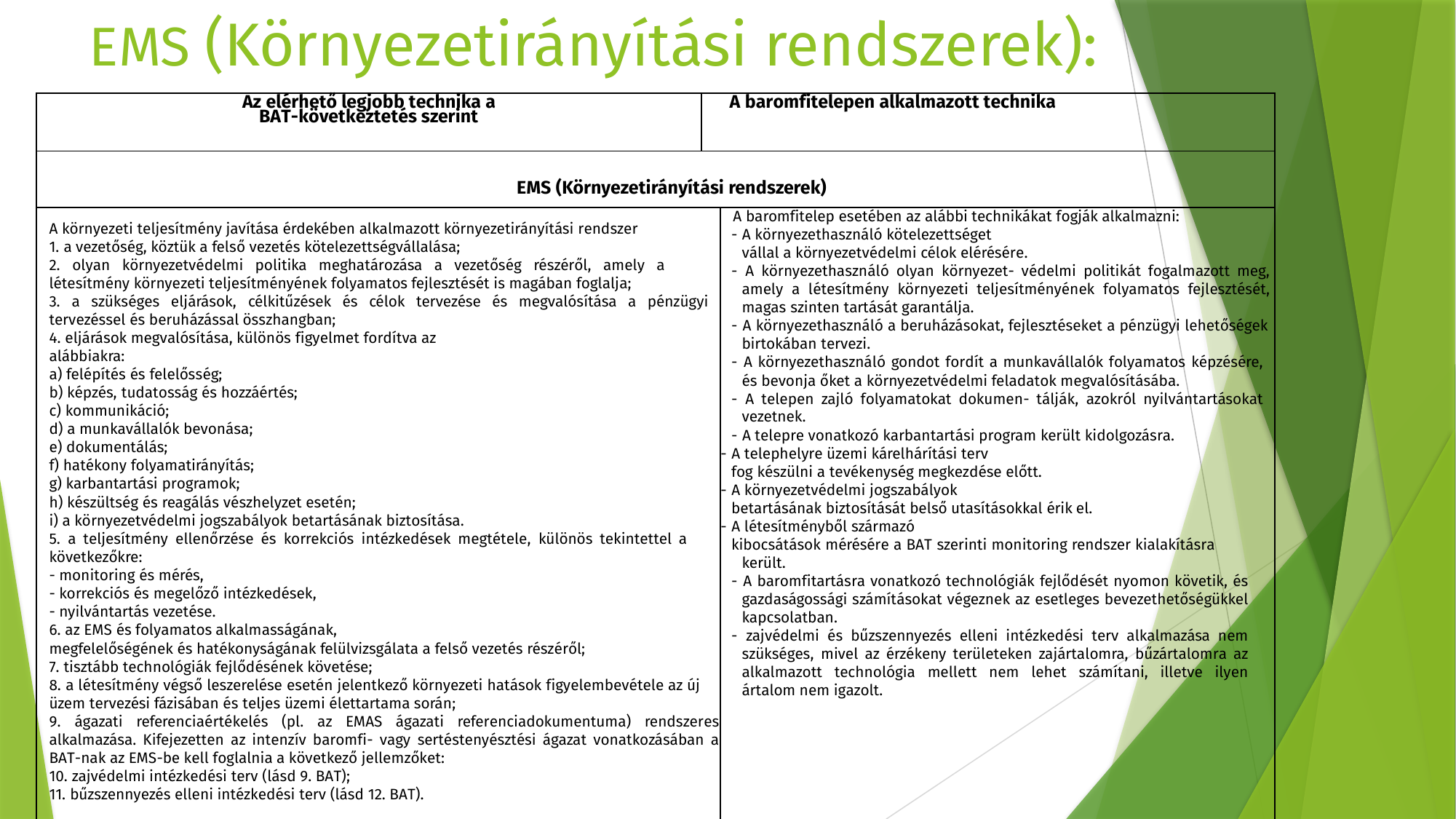

# EMS (Környezetirányítási rendszerek):
| Az elérhető legjobb technika a BAT-következtetés szerint | A baromfitelepen alkalmazott technika |  |
| --- | --- | --- |
| EMS (Környezetirányítási rendszerek) |  |  |
| A környezeti teljesítmény javítása érdekében alkalmazott környezetirányítási rendszer 1. a vezetőség, köztük a felső vezetés kötelezettségvállalása; 2. olyan környezetvédelmi politika meghatározása a vezetőség részéről, amely a létesítmény környezeti teljesítményének folyamatos fejlesztését is magában foglalja; 3. a szükséges eljárások, célkitűzések és célok tervezése és megvalósítása a pénzügyi tervezéssel és beruházással összhangban; 4. eljárások megvalósítása, különös figyelmet fordítva az alábbiakra: a) felépítés és felelősség; b) képzés, tudatosság és hozzáértés; c) kommunikáció; d) a munkavállalók bevonása; e) dokumentálás; f) hatékony folyamatirányítás; g) karbantartási programok; h) készültség és reagálás vészhelyzet esetén; i) a környezetvédelmi jogszabályok betartásának biztosítása. 5. a teljesítmény ellenőrzése és korrekciós intézkedések megtétele, különös tekintettel a következőkre: - monitoring és mérés, - korrekciós és megelőző intézkedések, - nyilvántartás vezetése. 6. az EMS és folyamatos alkalmasságának, megfelelőségének és hatékonyságának felülvizsgálata a felső vezetés részéről; 7. tisztább technológiák fejlődésének követése; 8. a létesítmény végső leszerelése esetén jelentkező környezeti hatások figyelembevétele az új üzem tervezési fázisában és teljes üzemi élettartama során; 9. ágazati referenciaértékelés (pl. az EMAS ágazati referenciadokumentuma) rendszeres alkalmazása. Kifejezetten az intenzív baromfi- vagy sertéstenyésztési ágazat vonatkozásában a BAT-nak az EMS-be kell foglalnia a következő jellemzőket: 10. zajvédelmi intézkedési terv (lásd 9. BAT); 11. bűzszennyezés elleni intézkedési terv (lásd 12. BAT). |  | A baromfitelep esetében az alábbi technikákat fogják alkalmazni: - A környezethasználó kötelezettséget vállal a környezetvédelmi célok elérésére. - A környezethasználó olyan környezet- védelmi politikát fogalmazott meg, amely a létesítmény környezeti teljesítményének folyamatos fejlesztését, magas szinten tartását garantálja. - A környezethasználó a beruházásokat, fejlesztéseket a pénzügyi lehetőségek birtokában tervezi. - A környezethasználó gondot fordít a munkavállalók folyamatos képzésére, és bevonja őket a környezetvédelmi feladatok megvalósításába. - A telepen zajló folyamatokat dokumen- tálják, azokról nyilvántartásokat vezetnek. - A telepre vonatkozó karbantartási program került kidolgozásra. - A telephelyre üzemi kárelhárítási terv fog készülni a tevékenység megkezdése előtt. - A környezetvédelmi jogszabályok betartásának biztosítását belső utasításokkal érik el. - A létesítményből származó kibocsátások mérésére a BAT szerinti monitoring rendszer kialakításra került. - A baromfitartásra vonatkozó technológiák fejlődését nyomon követik, és gazdaságossági számításokat végeznek az esetleges bevezethetőségükkel kapcsolatban. - zajvédelmi és bűzszennyezés elleni intézkedési terv alkalmazása nem szükséges, mivel az érzékeny területeken zajártalomra, bűzártalomra az alkalmazott technológia mellett nem lehet számítani, illetve ilyen ártalom nem igazolt. |